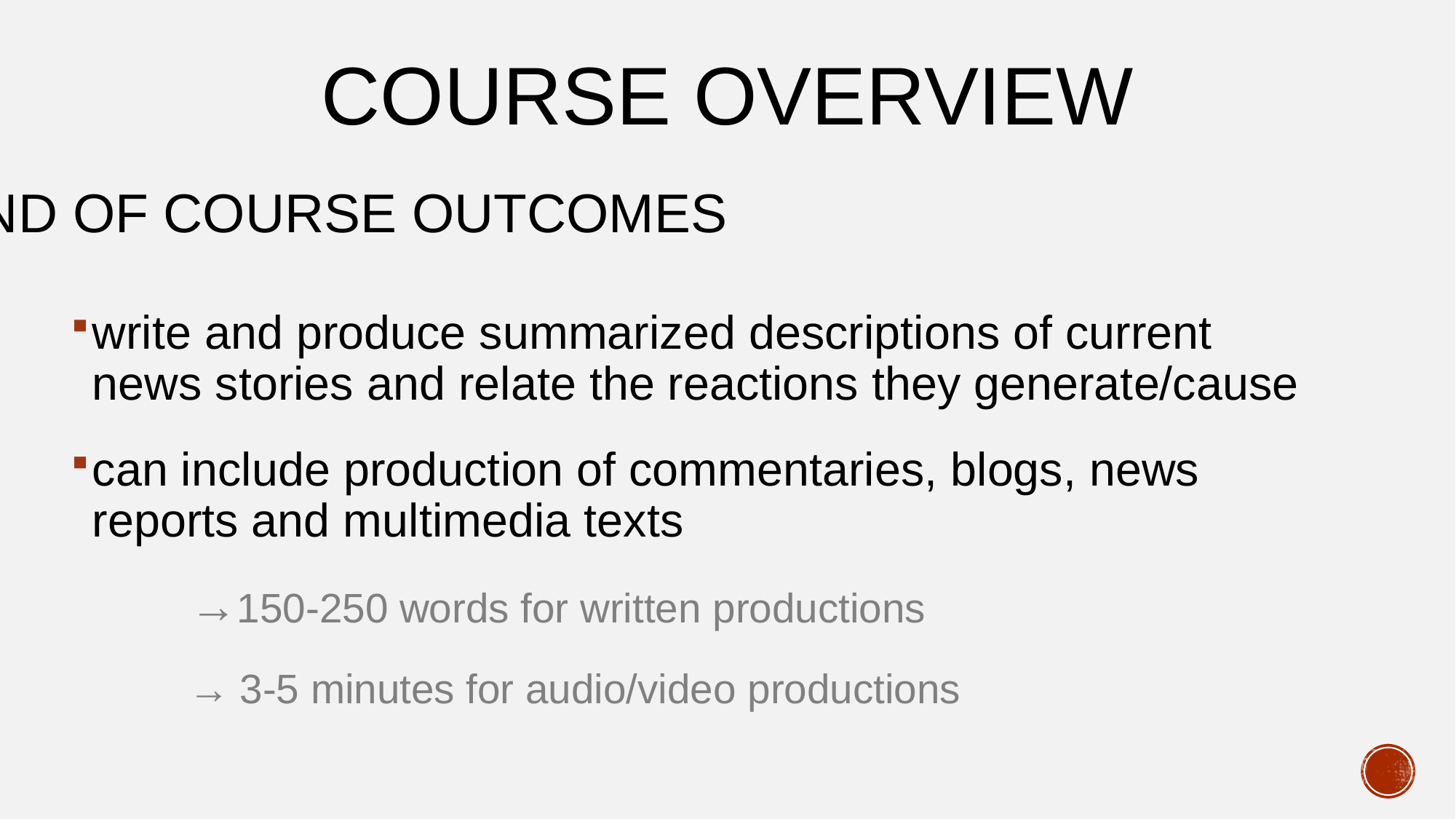

# Course Overview
END OF COURSE OUTCOMES

write and produce summarized descriptions of current news stories and relate the reactions they generate/cause
can include production of commentaries, blogs, news reports and multimedia texts
	 →150-250 words for written productions
	 → 3-5 minutes for audio/video productions